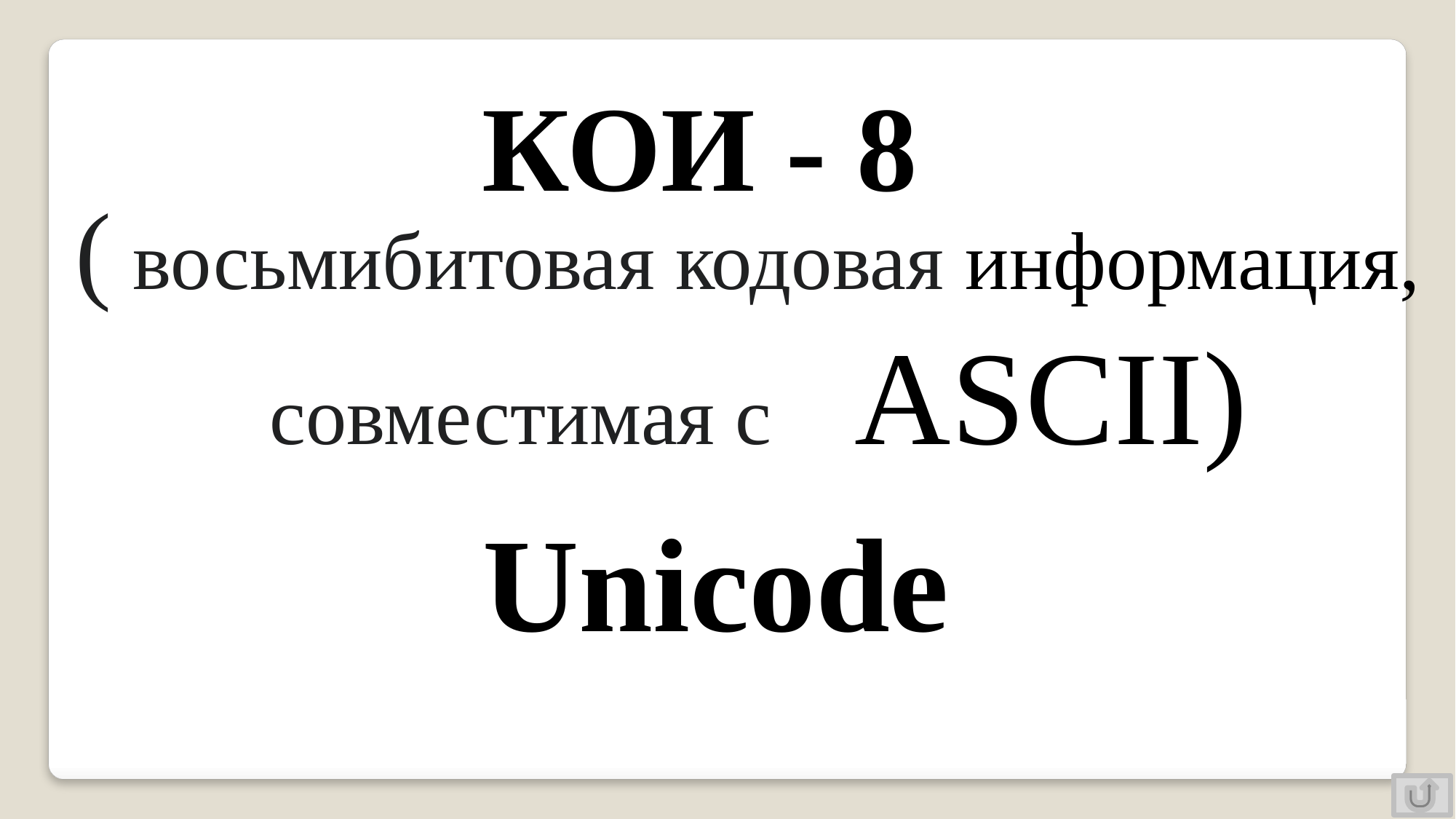

КОИ - 8
( восьмибитовая кодовая информация,
 совместимая с    ASCII)

Unicode